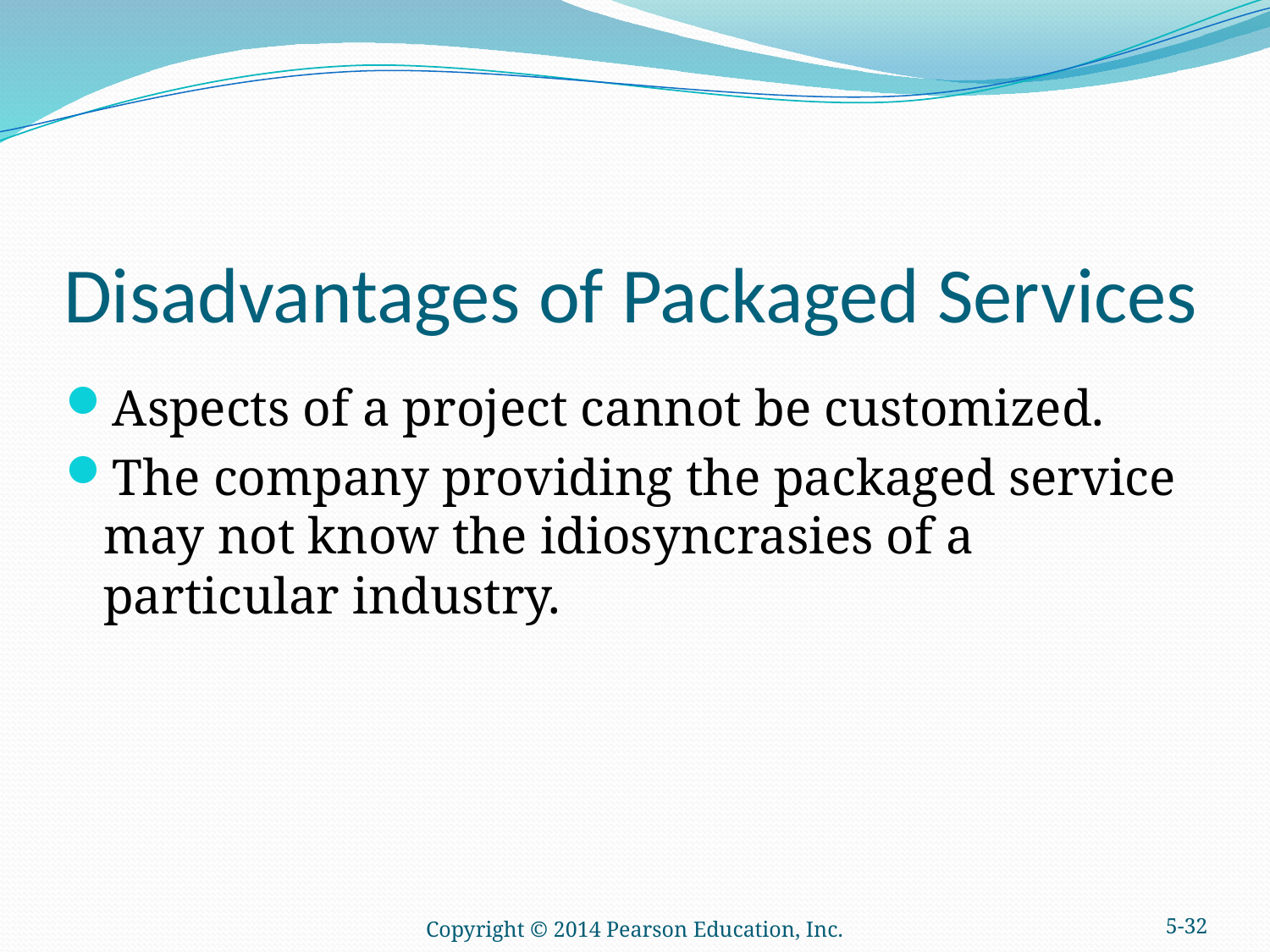

# Disadvantages of Packaged Services
Aspects of a project cannot be customized.
The company providing the packaged service may not know the idiosyncrasies of a particular industry.